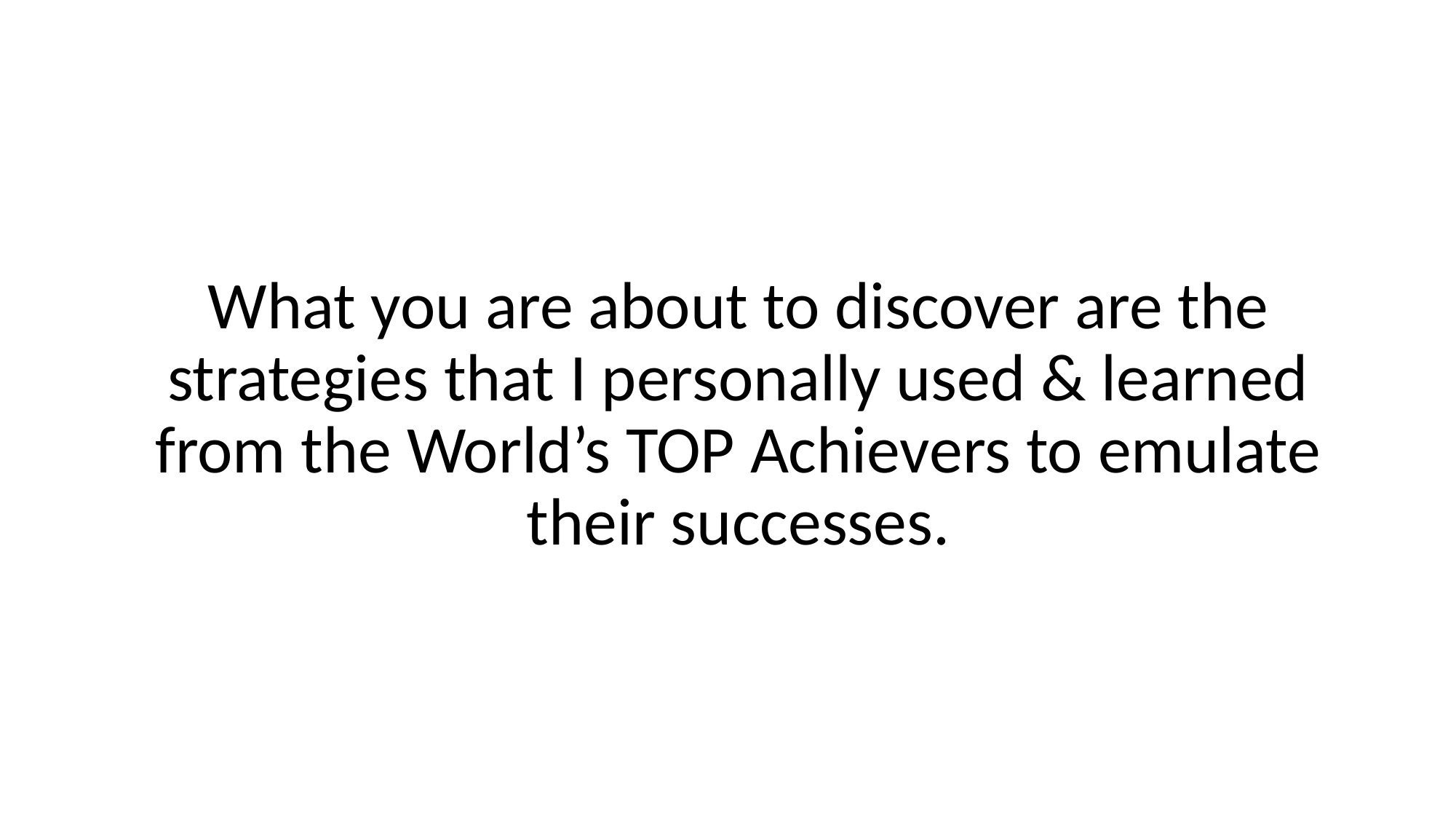

What you are about to discover are the strategies that I personally used & learned from the World’s TOP Achievers to emulate their successes.